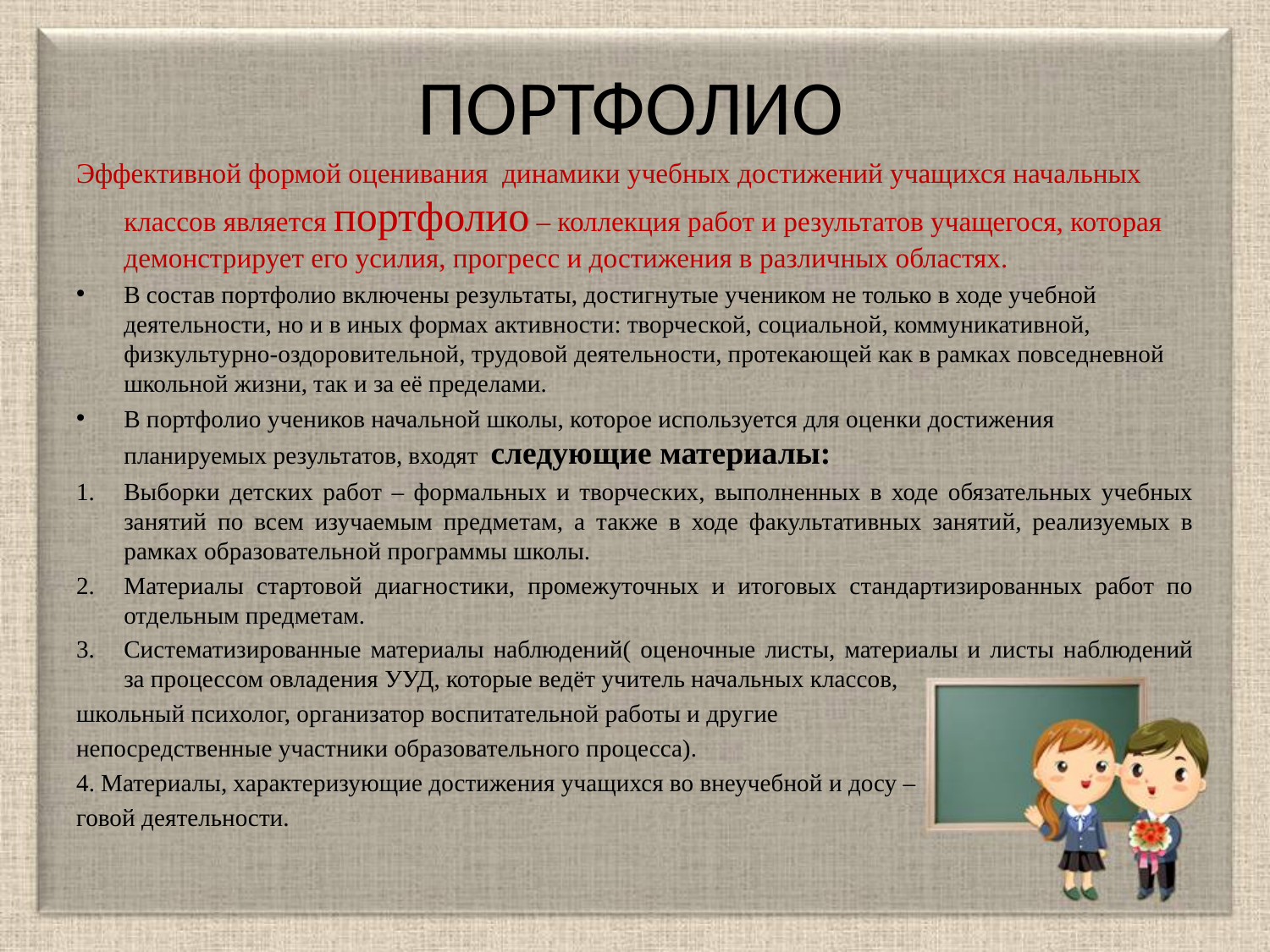

# ПОРТФОЛИО
Эффективной формой оценивания  динамики учебных достижений учащихся начальных классов является портфолио – коллекция работ и результатов учащегося, которая демонстрирует его усилия, прогресс и достижения в различных областях.
В состав портфолио включены результаты, достигнутые учеником не только в ходе учебной деятельности, но и в иных формах активности: творческой, социальной, коммуникативной, физкультурно-оздоровительной, трудовой деятельности, протекающей как в рамках повседневной школьной жизни, так и за её пределами.
В портфолио учеников начальной школы, которое используется для оценки достижения планируемых результатов, входят  следующие материалы:
Выборки детских работ – формальных и творческих, выполненных в ходе обязательных учебных занятий по всем изучаемым предметам, а также в ходе факультативных занятий, реализуемых в рамках образовательной программы школы.
Материалы стартовой диагностики, промежуточных и итоговых стандартизированных работ по отдельным предметам.
Систематизированные материалы наблюдений( оценочные листы, материалы и листы наблюдений за процессом овладения УУД, которые ведёт учитель начальных классов,
школьный психолог, организатор воспитательной работы и другие
непосредственные участники образовательного процесса).
4. Материалы, характеризующие достижения учащихся во внеучебной и досу –
говой деятельности.